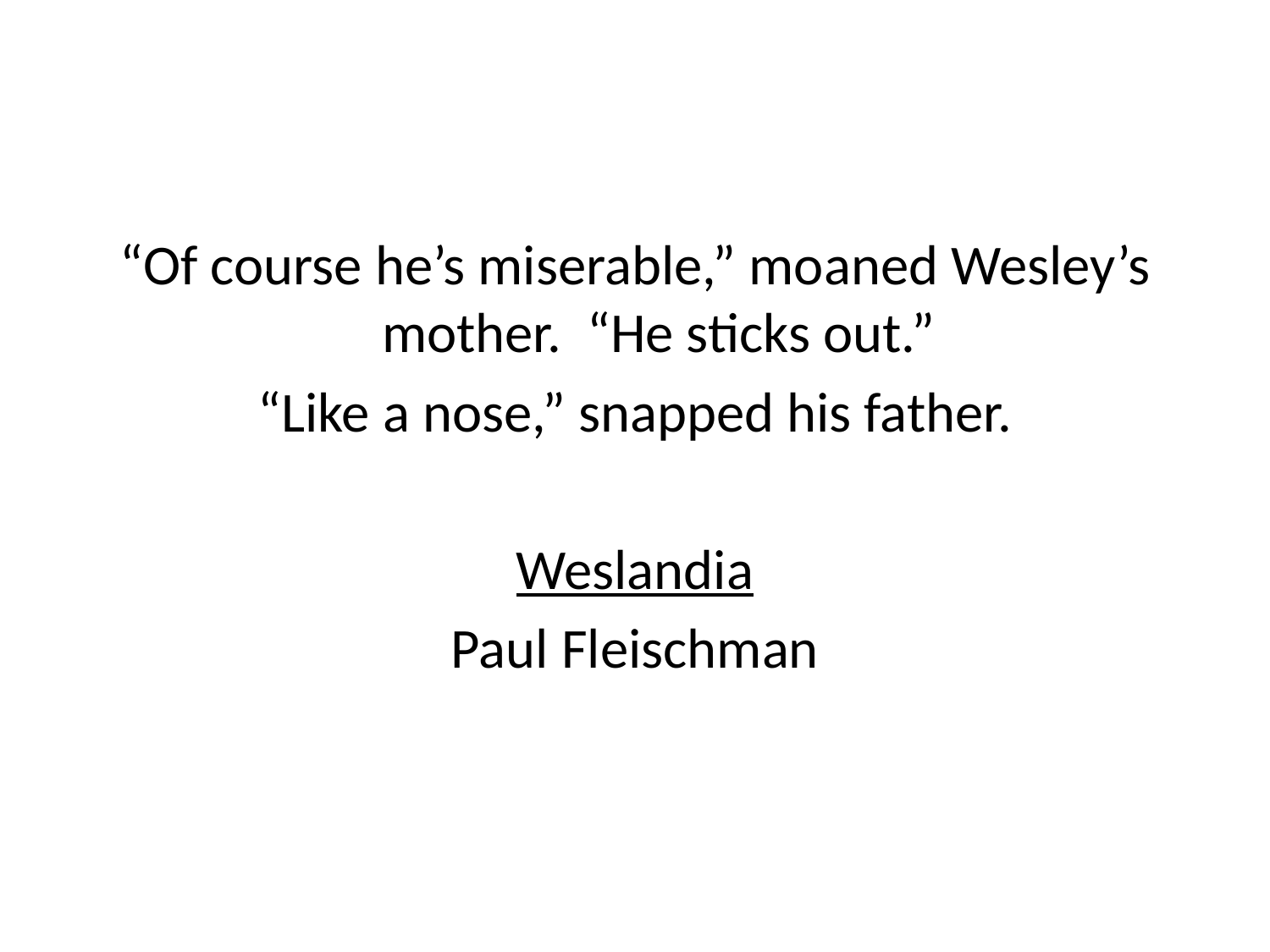

#
“Of course he’s miserable,” moaned Wesley’s mother.  “He sticks out.”
“Like a nose,” snapped his father.

Weslandia
Paul Fleischman